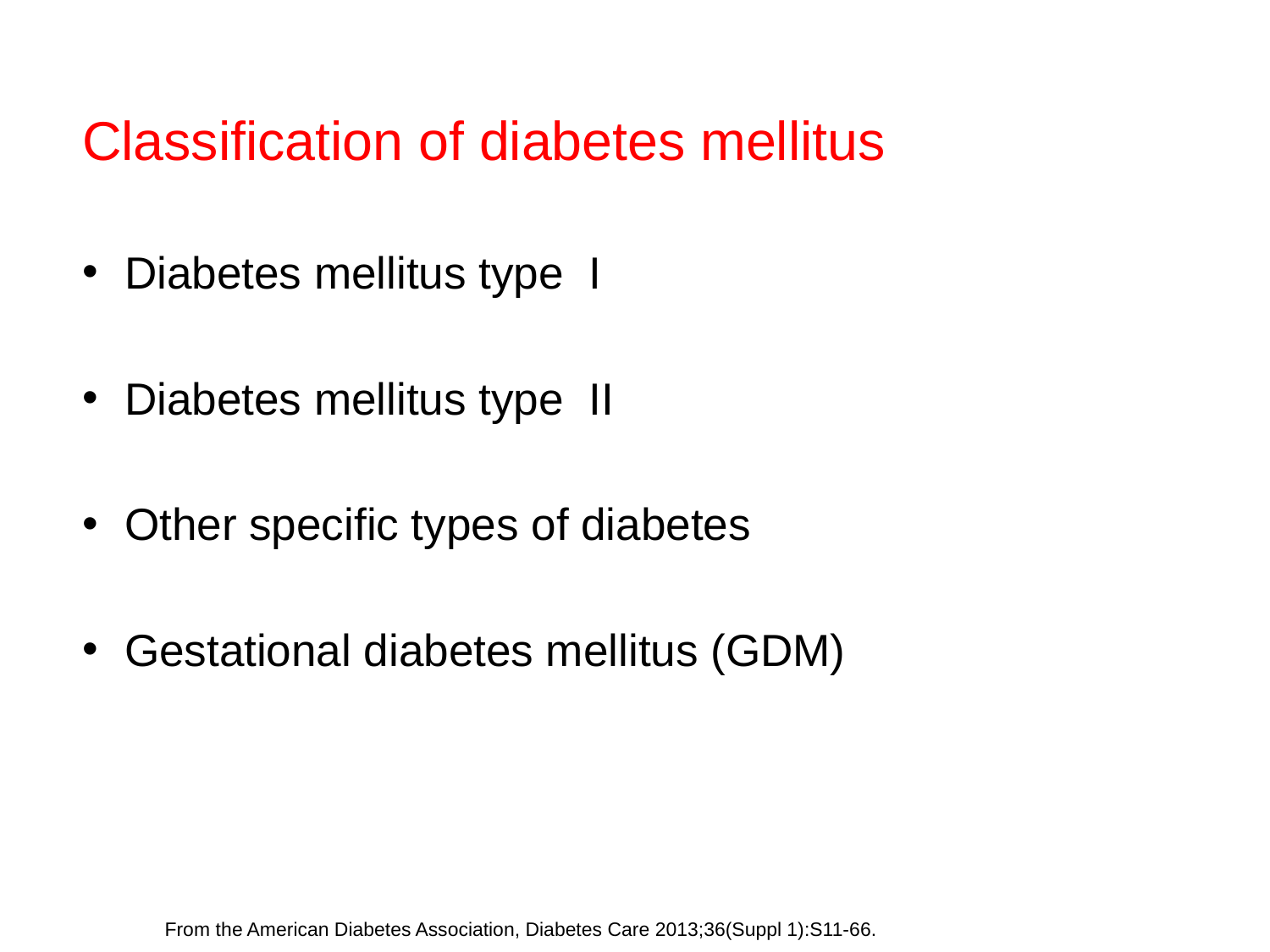

# Classification of diabetes mellitus
Diabetes mellitus type  I

Diabetes mellitus type  II

Other specific types of diabetes

Gestational diabetes mellitus (GDM)

               From the American Diabetes Association, Diabetes Care 2013;36(Suppl 1):S11-66.